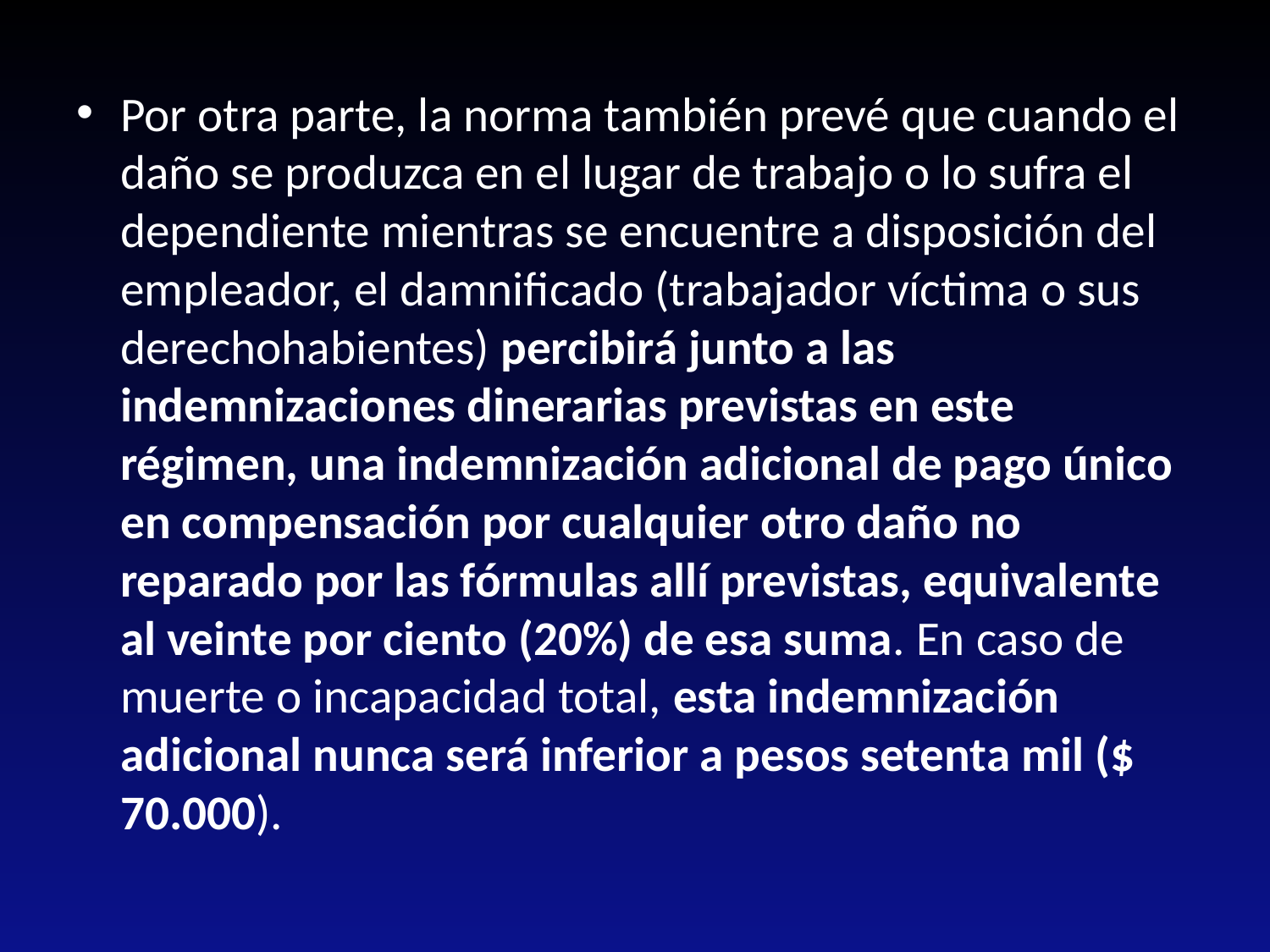

Por otra parte, la norma también prevé que cuando el daño se produzca en el lugar de trabajo o lo sufra el dependiente mientras se encuentre a disposición del empleador, el damnificado (trabajador víctima o sus derechohabientes) percibirá junto a las indemnizaciones dinerarias previstas en este régimen, una indemnización adicional de pago único en compensación por cualquier otro daño no reparado por las fórmulas allí previstas, equivalente al veinte por ciento (20%) de esa suma. En caso de muerte o incapacidad total, esta indemnización adicional nunca será inferior a pesos setenta mil ($ 70.000).